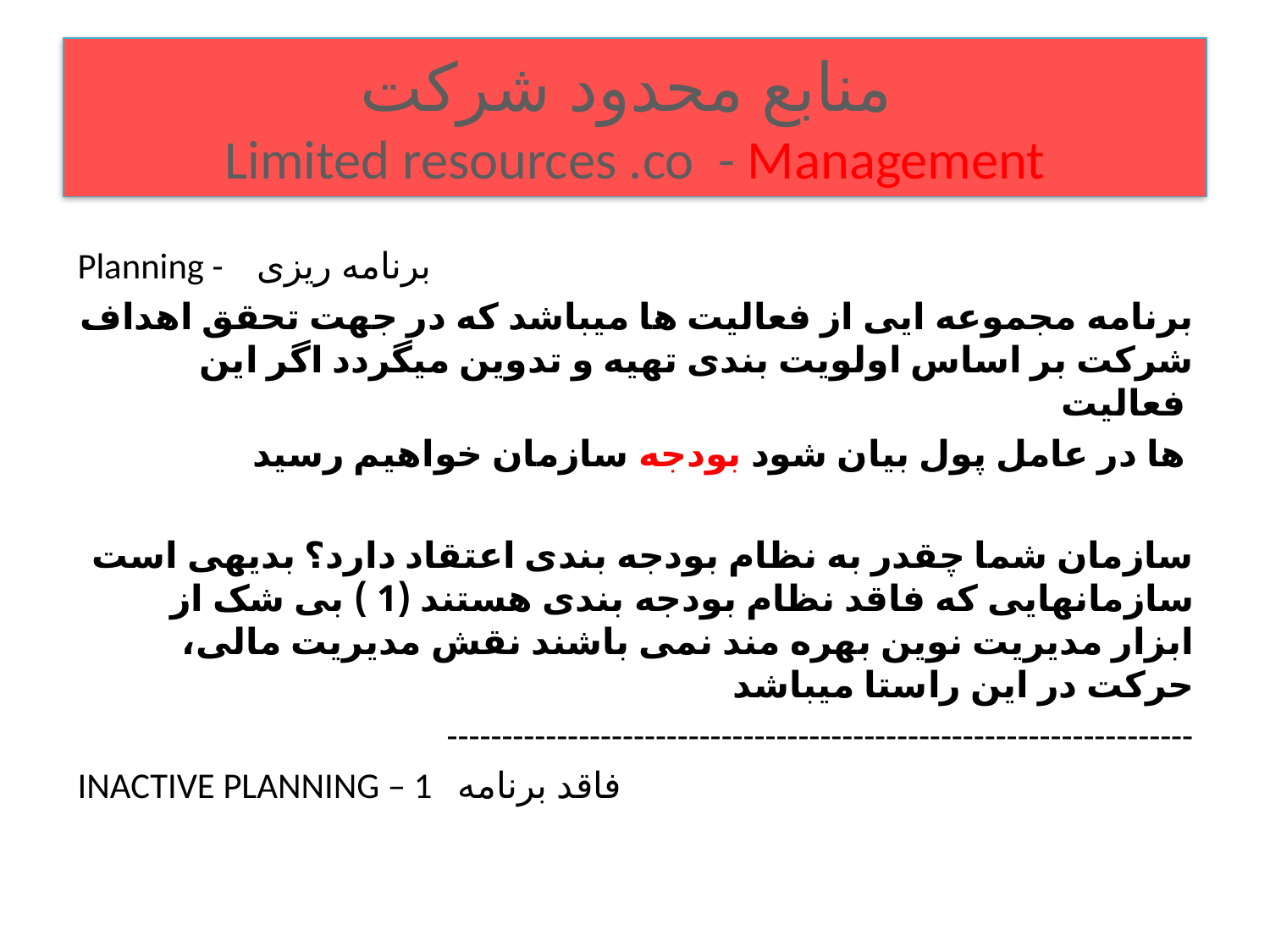

# منابع محدود شرکت Limited resources .co  - Management

Planning -    برنامه ریزی
برنامه مجموعه ایی از فعالیت ها میباشد که در جهت تحقق اهداف شرکت بر اساس اولویت بندی تهیه و تدوین میگردد اگر این فعالیت
ها در عامل پول بیان شود بودجه سازمان خواهیم رسید

سازمان شما چقدر به نظام بودجه بندی اعتقاد دارد؟ بدیهی است سازمانهایی که فاقد نظام بودجه بندی هستند (1 ) بی شک از ابزار مدیریت نوین بهره مند نمی باشند نقش مدیریت مالی، حرکت در این راستا میباشد
--------------------------------------------------------------------
INACTIVE PLANNING – 1   فاقد برنامه